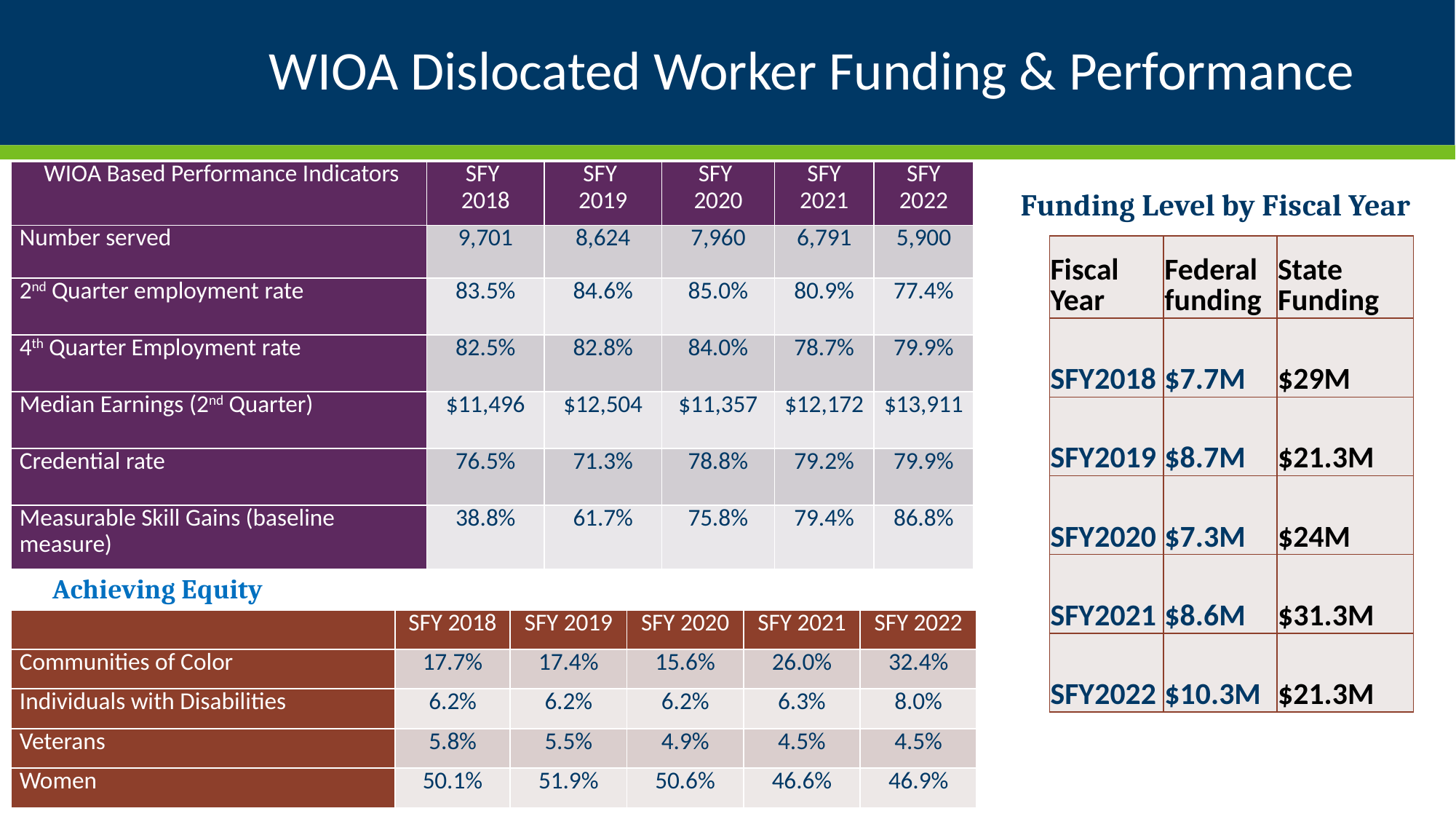

# WIOA Dislocated Worker Funding & Performance
| WIOA Based Performance Indicators | SFY 2018 | SFY 2019 | SFY 2020 | SFY 2021 | SFY 2022 |
| --- | --- | --- | --- | --- | --- |
| Number served | 9,701 | 8,624 | 7,960 | 6,791 | 5,900 |
| 2nd Quarter employment rate | 83.5% | 84.6% | 85.0% | 80.9% | 77.4% |
| 4th Quarter Employment rate | 82.5% | 82.8% | 84.0% | 78.7% | 79.9% |
| Median Earnings (2nd Quarter) | $11,496 | $12,504 | $11,357 | $12,172 | $13,911 |
| Credential rate | 76.5% | 71.3% | 78.8% | 79.2% | 79.9% |
| Measurable Skill Gains (baseline measure) | 38.8% | 61.7% | 75.8% | 79.4% | 86.8% |
Funding Level by Fiscal Year
| Fiscal Year | Federal funding | State Funding |
| --- | --- | --- |
| SFY2018 | $7.7M | $29M |
| SFY2019 | $8.7M | $21.3M |
| SFY2020 | $7.3M | $24M |
| SFY2021 | $8.6M | $31.3M |
| SFY2022 | $10.3M | $21.3M |
Achieving Equity
|  | SFY 2018 | SFY 2019 | SFY 2020 | SFY 2021 | SFY 2022 |
| --- | --- | --- | --- | --- | --- |
| Communities of Color | 17.7% | 17.4% | 15.6% | 26.0% | 32.4% |
| Individuals with Disabilities | 6.2% | 6.2% | 6.2% | 6.3% | 8.0% |
| Veterans | 5.8% | 5.5% | 4.9% | 4.5% | 4.5% |
| Women | 50.1% | 51.9% | 50.6% | 46.6% | 46.9% |